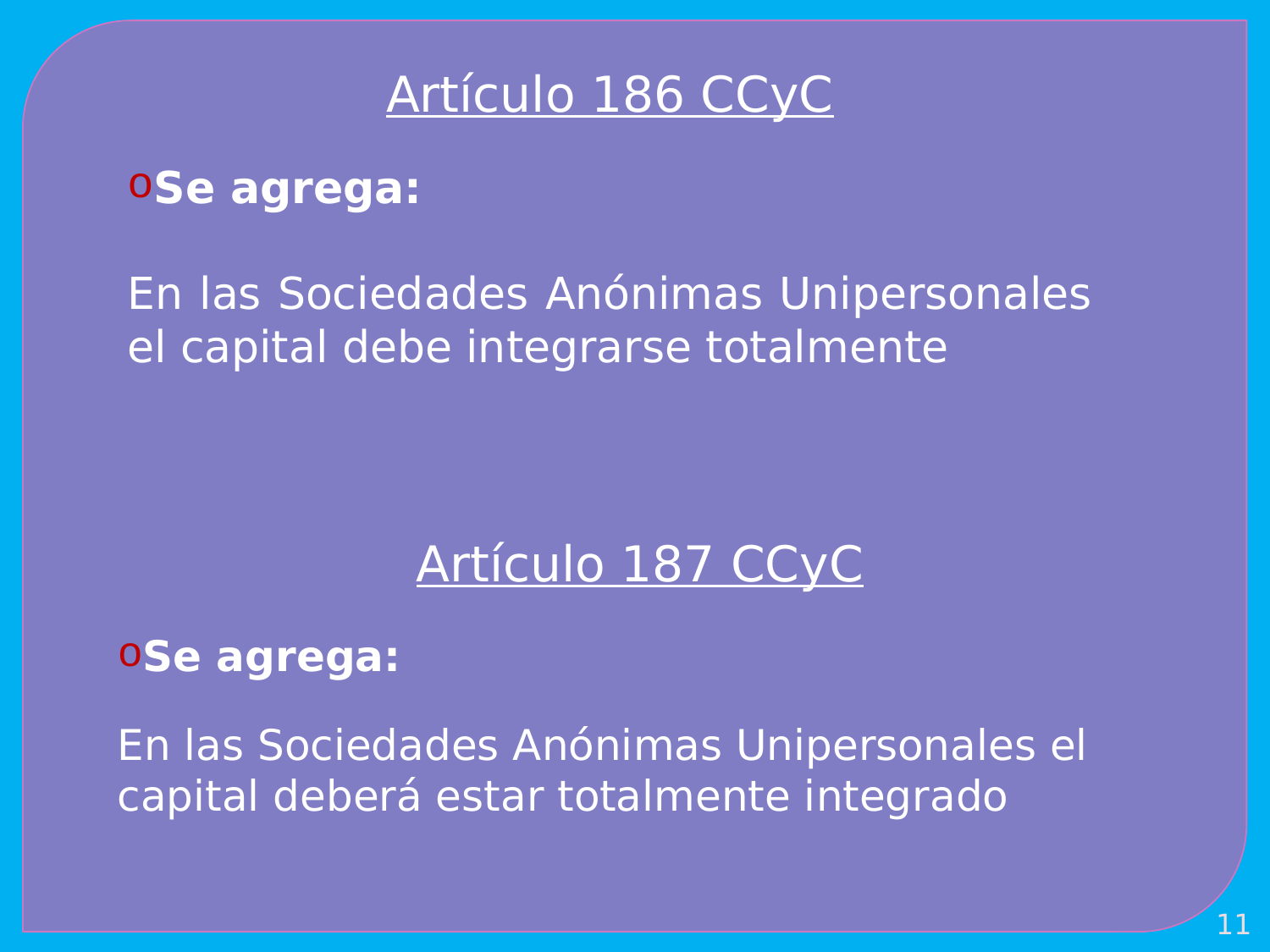

Artículo 186 CCyC

Se agrega:

En las Sociedades Anónimas Unipersonales el capital debe integrarse totalmente

Artículo 187 CCyC

Se agrega:

En las Sociedades Anónimas Unipersonales el capital deberá estar totalmente integrado
11